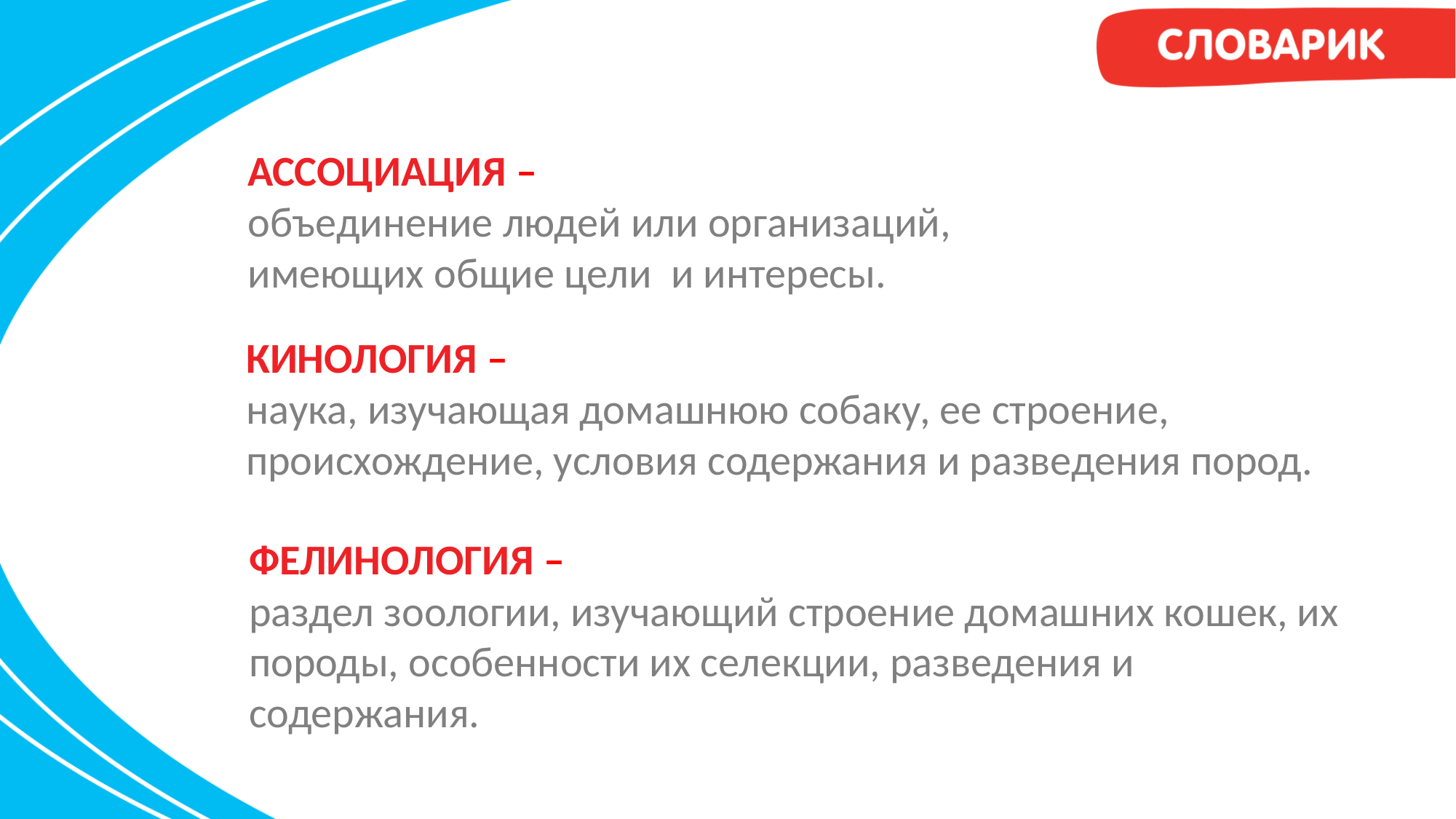

АССОЦИАЦИЯ –
объединение людей или организаций,
имеющих общие цели  и интересы.

КИНОЛОГИЯ –
наука, изучающая домашнюю собаку, ее строение, происхождение, условия содержания и разведения пород.
ФЕЛИНОЛОГИЯ –
раздел зоологии, изучающий строение домашних кошек, их породы, особенности их селекции, разведения и содержания.